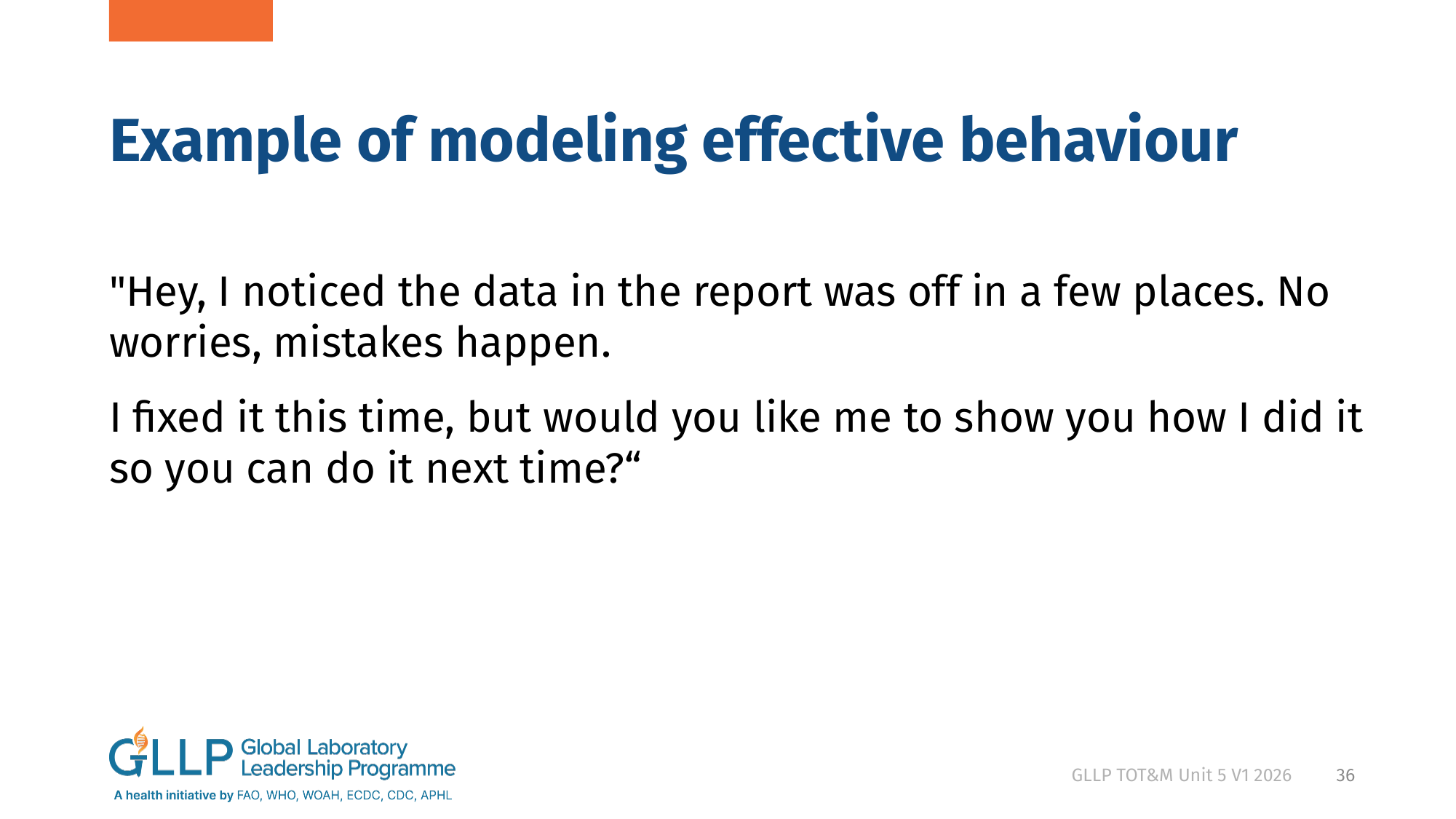

# Example of modeling effective behaviour
"Hey, I noticed the data in the report was off in a few places. No worries, mistakes happen.
I fixed it this time, but would you like me to show you how I did it so you can do it next time?“

GLLP TOT&M Unit 5 V1 2026
36